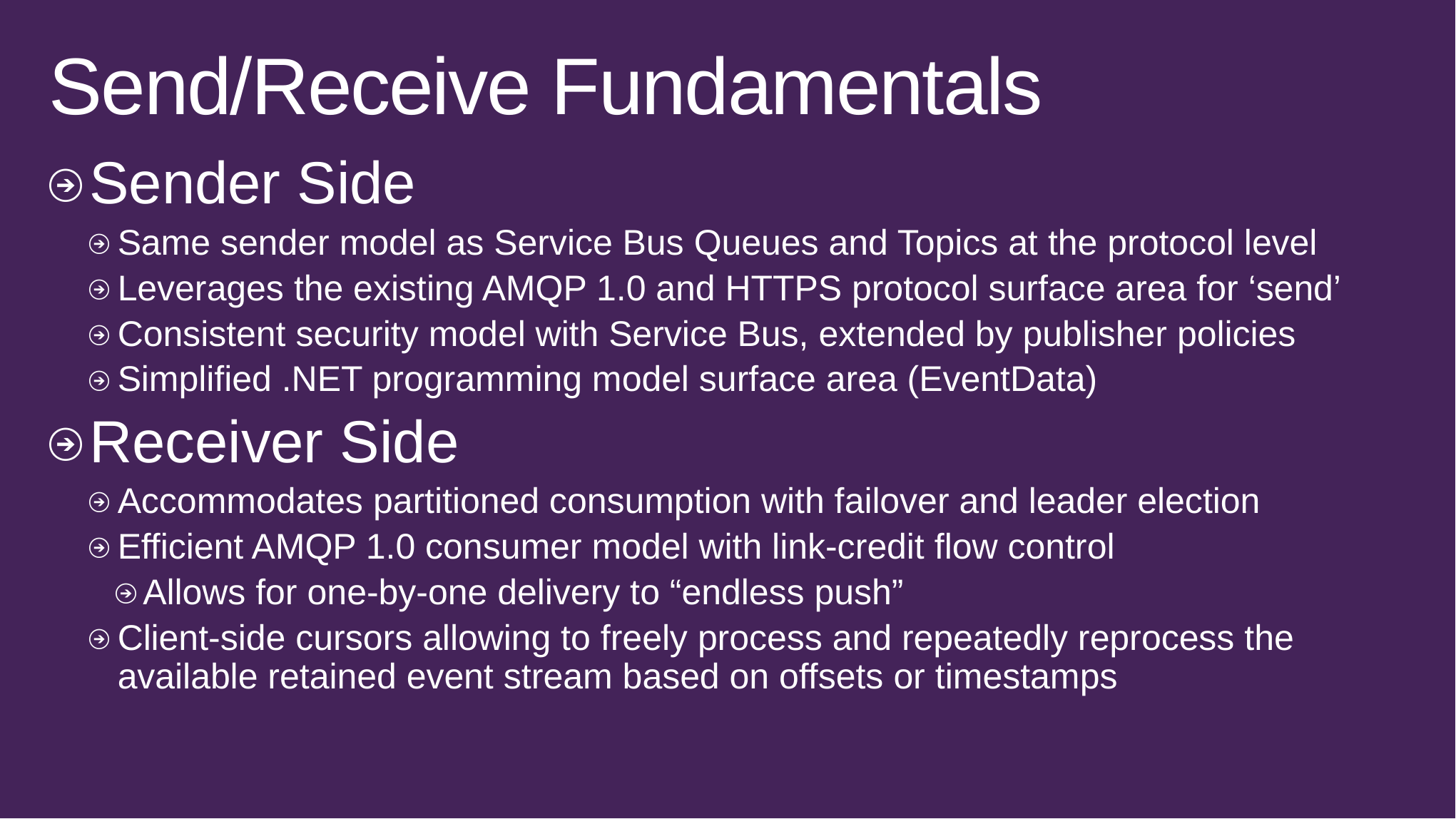

# Send/Receive Fundamentals
Sender Side
Same sender model as Service Bus Queues and Topics at the protocol level
Leverages the existing AMQP 1.0 and HTTPS protocol surface area for ‘send’
Consistent security model with Service Bus, extended by publisher policies
Simplified .NET programming model surface area (EventData)
Receiver Side
Accommodates partitioned consumption with failover and leader election
Efficient AMQP 1.0 consumer model with link-credit flow control
Allows for one-by-one delivery to “endless push”
Client-side cursors allowing to freely process and repeatedly reprocess the available retained event stream based on offsets or timestamps